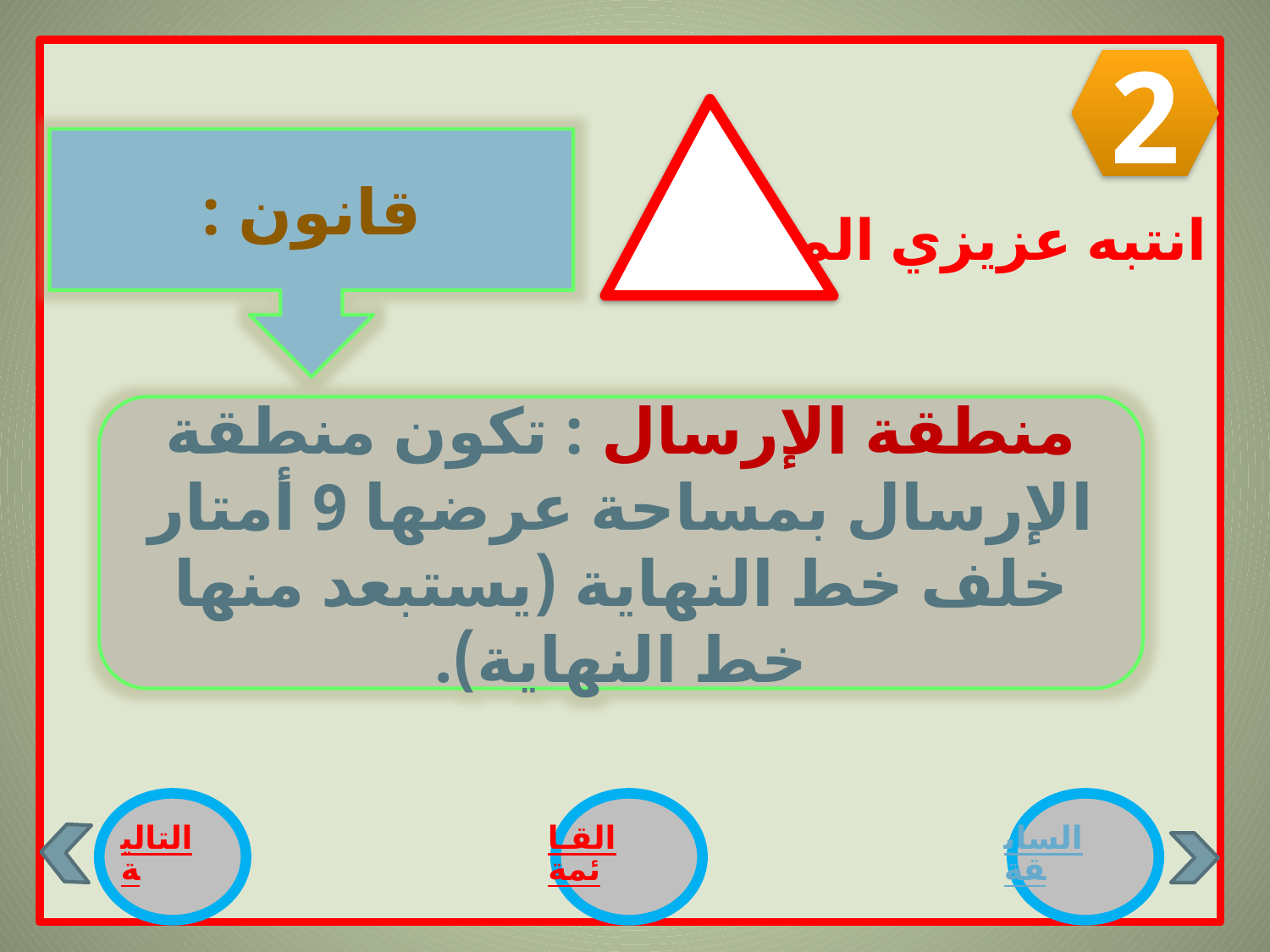

انتبه عزيزي المتعلم
2

قانون :
منطقة الإرسال : تكون منطقة الإرسال بمساحة عرضها 9 أمتار خلف خط النهاية (يستبعد منها خط النهاية).
التالية
القـائمة
السابقة